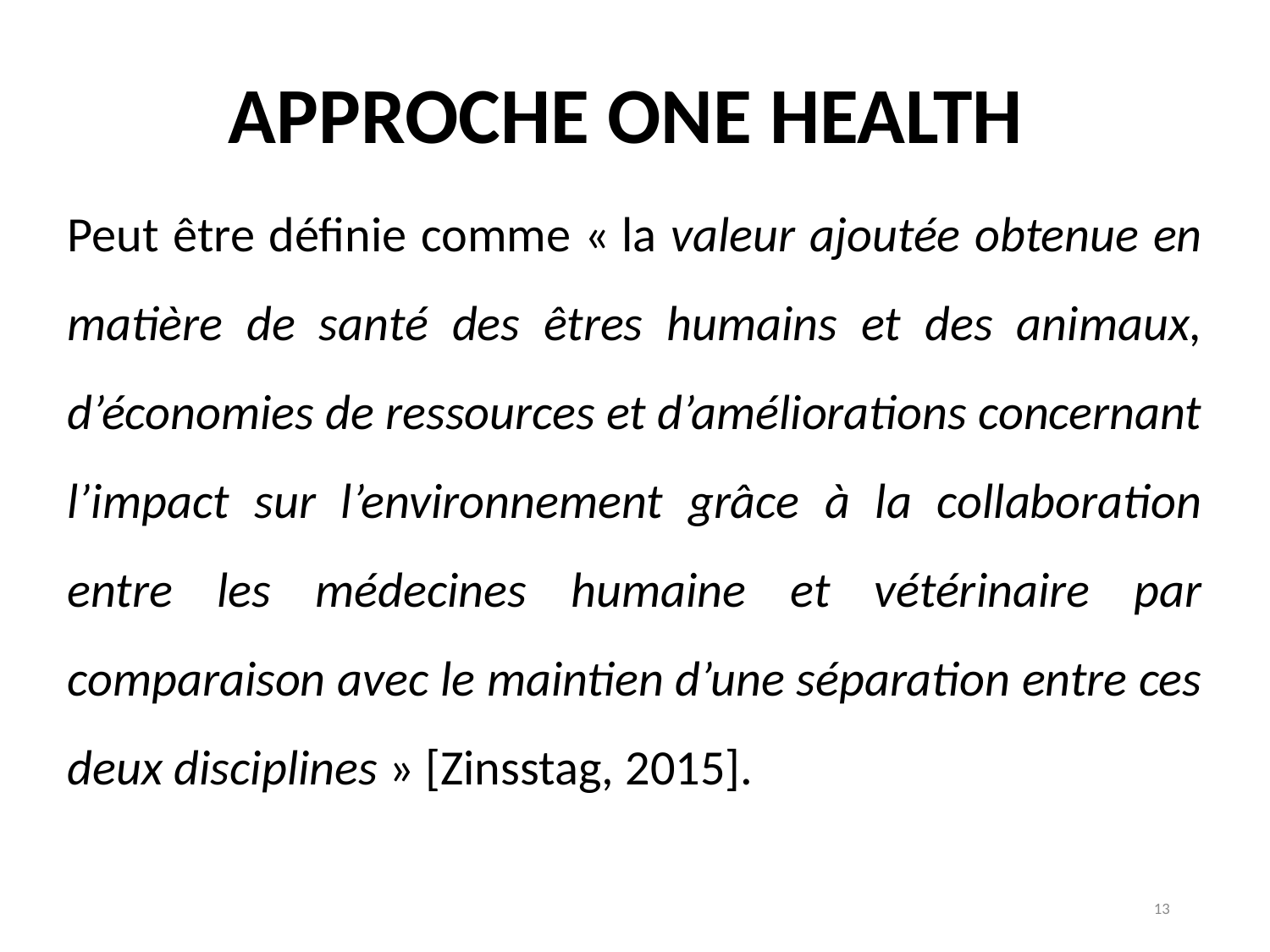

# APPROCHE ONE HEALTH
Peut être définie comme « la valeur ajoutée obtenue en matière de santé des êtres humains et des animaux, d’économies de ressources et d’améliorations concernant l’impact sur l’environnement grâce à la collaboration entre les médecines humaine et vétérinaire par comparaison avec le maintien d’une séparation entre ces deux disciplines » [Zinsstag, 2015].
13